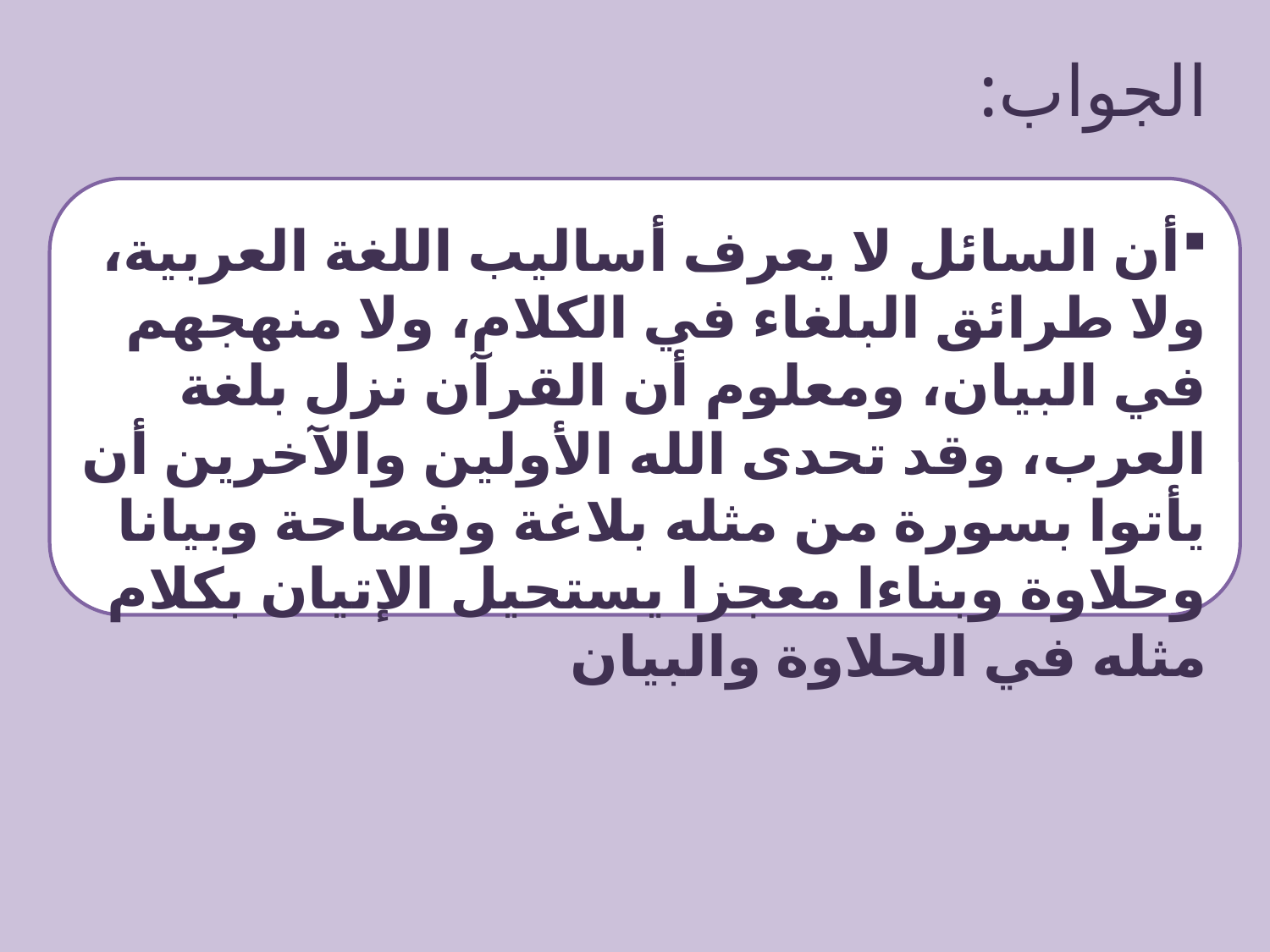

الجواب:

أن السائل لا يعرف أساليب اللغة العربية، ولا طرائق البلغاء في الكلام، ولا منهجهم في البيان، ومعلوم أن القرآن نزل بلغة العرب، وقد تحدى الله الأولين والآخرين أن يأتوا بسورة من مثله بلاغة وفصاحة وبيانا وحلاوة وبناءا معجزا يستحيل الإتيان بكلام مثله في الحلاوة والبيان